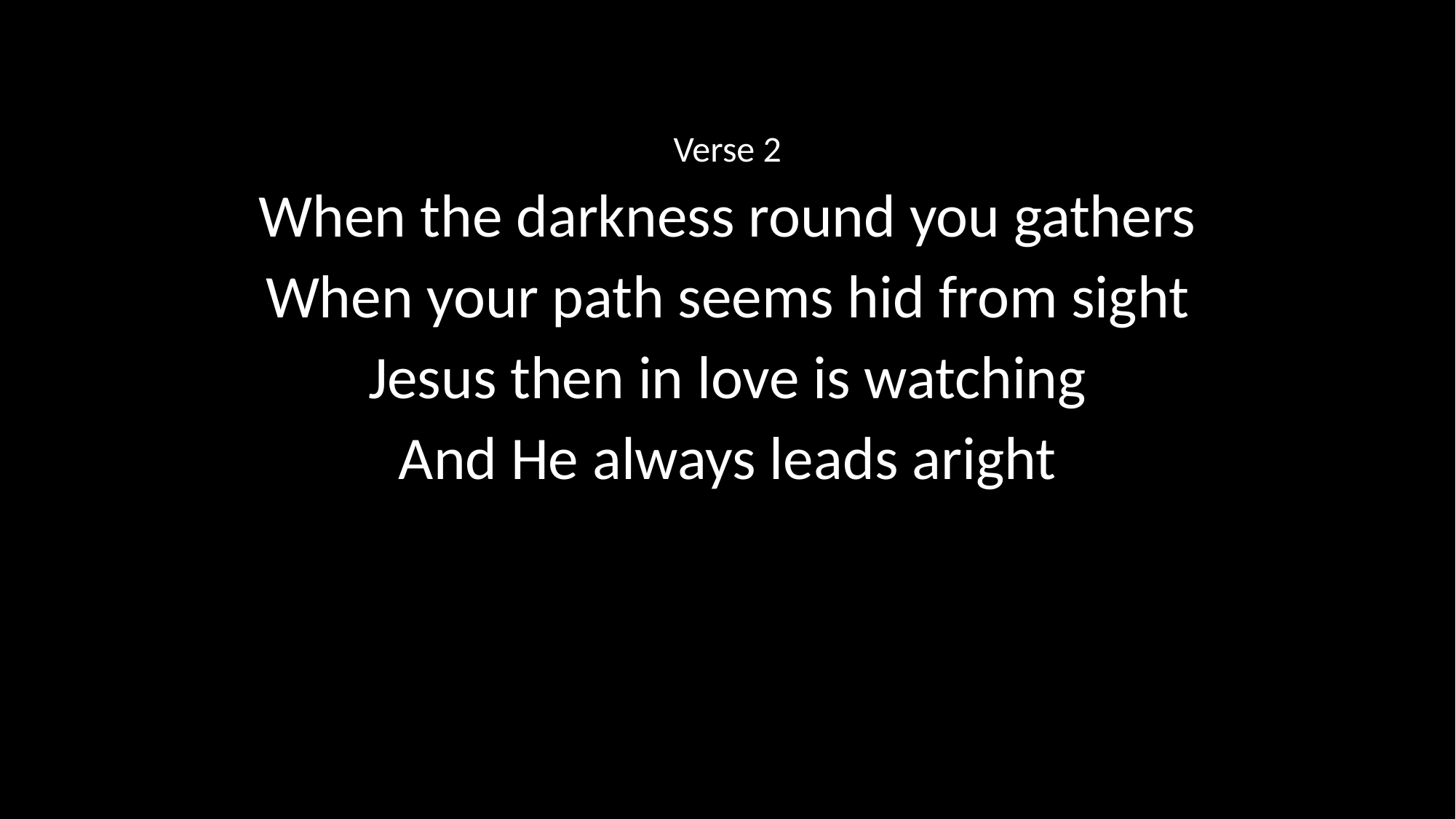

Verse 2
When the darkness round you gathers
When your path seems hid from sight
Jesus then in love is watching
And He always leads aright